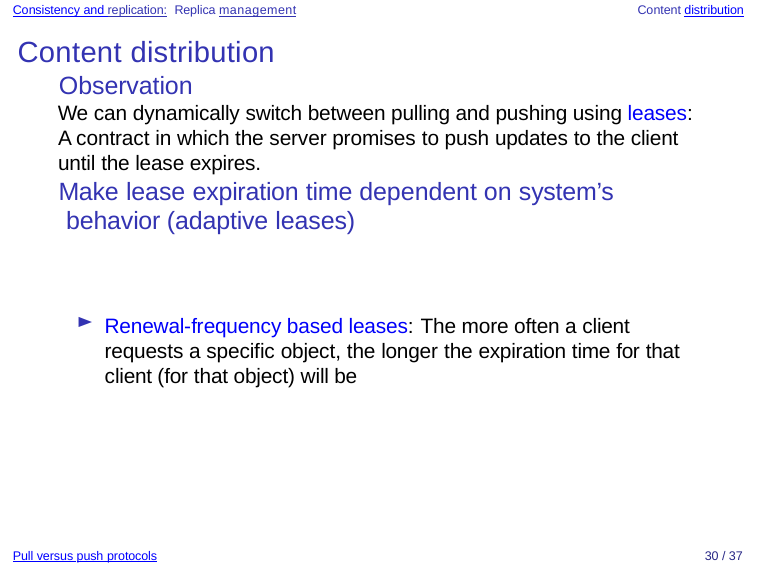

Consistency and replication: Replica management	Content distribution
# Content distribution
Observation
We can dynamically switch between pulling and pushing using leases:  A contract in which the server promises to push updates to the client  until the lease expires.
Make lease expiration time dependent on system’s  behavior (adaptive leases)
Renewal-frequency based leases: The more often a client  requests a specific object, the longer the expiration time for that  client (for that object) will be
Pull versus push protocols
30 / 37